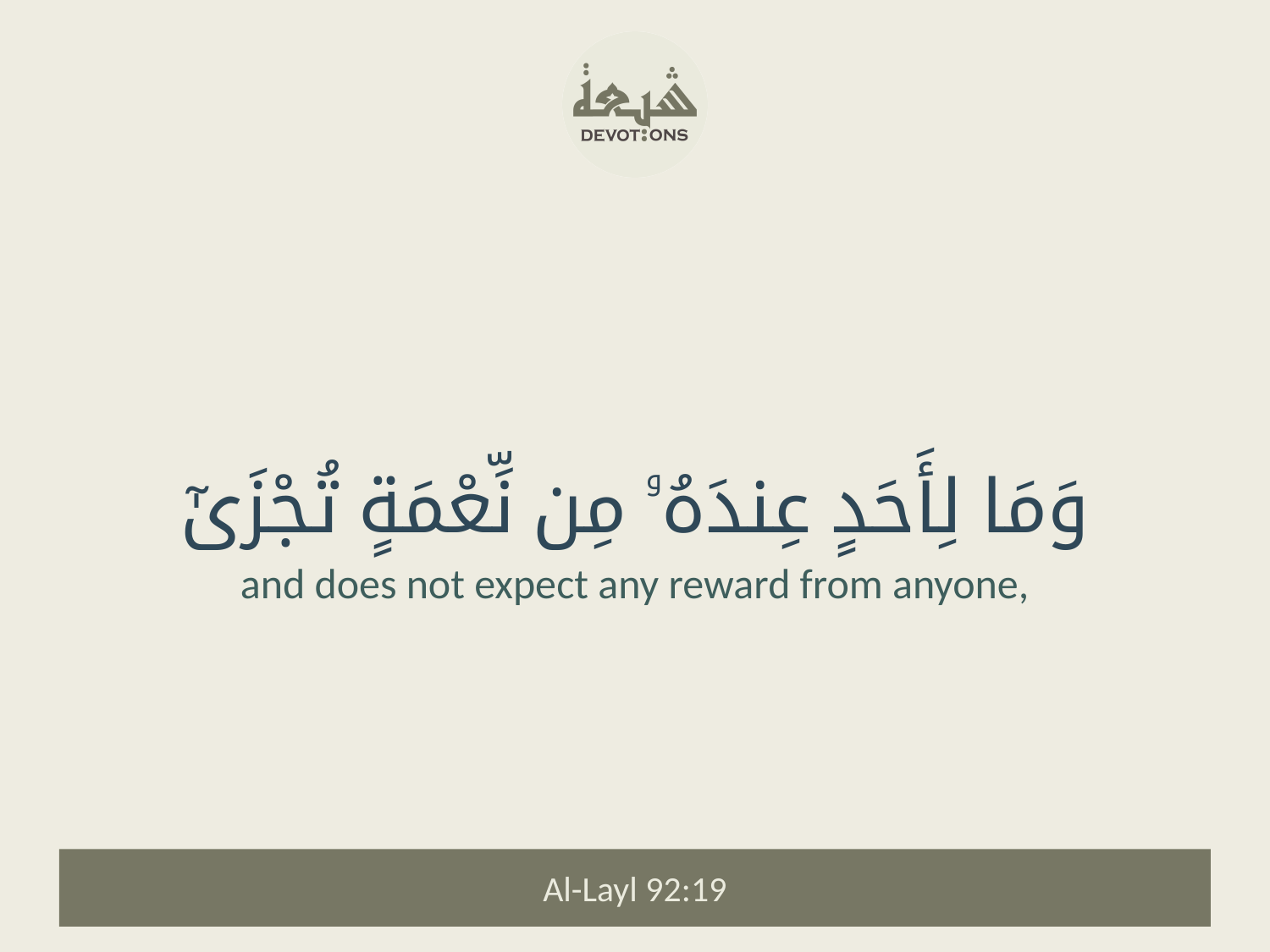

وَمَا لِأَحَدٍ عِندَهُۥ مِن نِّعْمَةٍ تُجْزَىٰٓ
and does not expect any reward from anyone,
Al-Layl 92:19